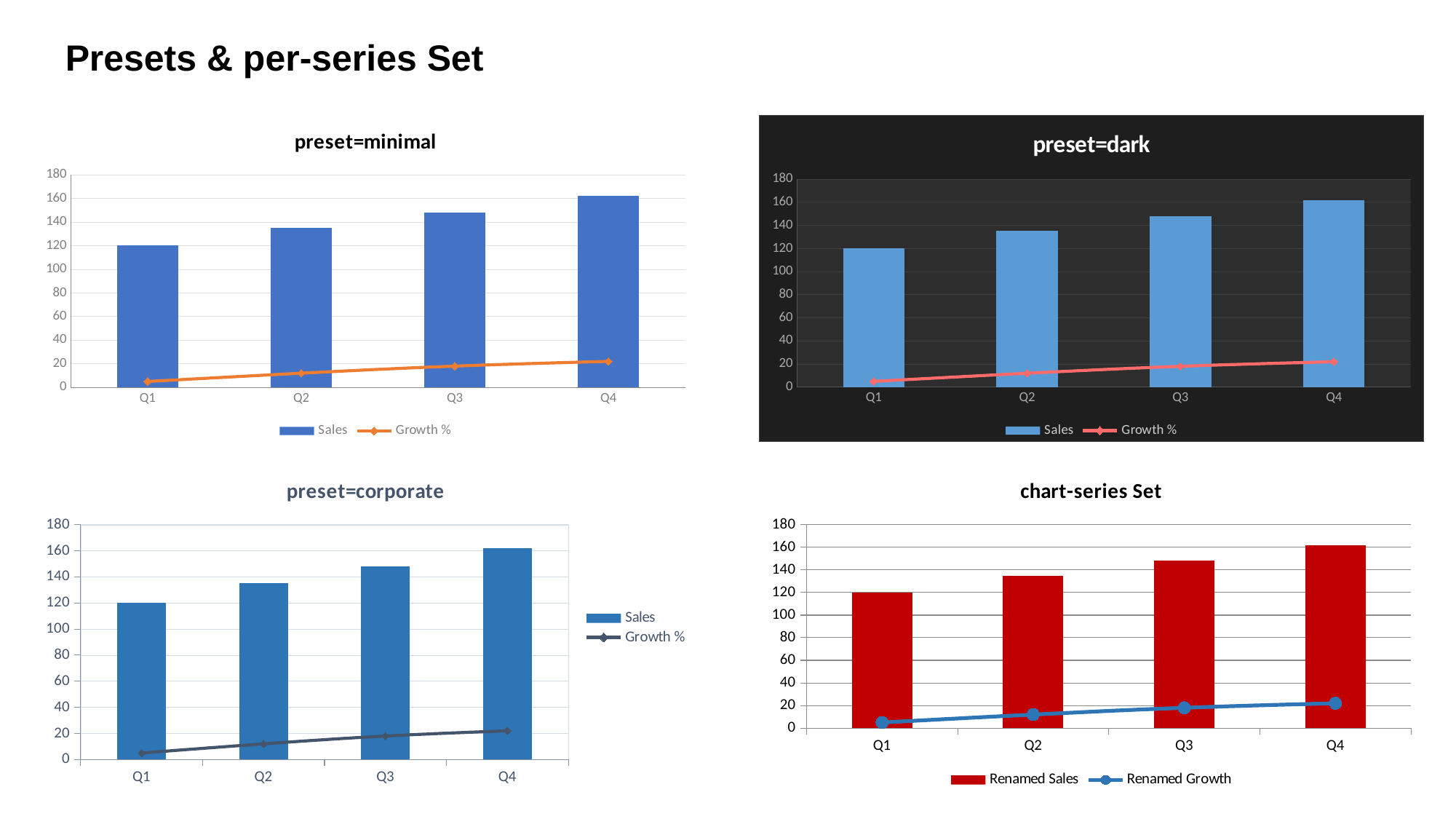

Presets & per-series Set

### Chart: preset=minimal

| Category |  |  |
|---|---|---|
| Q1 | 120.0 | 5.0 |
| Q2 | 135.0 | 12.0 |
| Q3 | 148.0 | 18.0 |
| Q4 | 162.0 | 22.0 |

### Chart: preset=dark

| Category |  |  |
|---|---|---|
| Q1 | 120.0 | 5.0 |
| Q2 | 135.0 | 12.0 |
| Q3 | 148.0 | 18.0 |
| Q4 | 162.0 | 22.0 |

### Chart: preset=corporate

| Category |  |  |
|---|---|---|
| Q1 | 120.0 | 5.0 |
| Q2 | 135.0 | 12.0 |
| Q3 | 148.0 | 18.0 |
| Q4 | 162.0 | 22.0 |

### Chart: chart-series Set

| Category |  |  |
|---|---|---|
| Q1 | 120.0 | 5.0 |
| Q2 | 135.0 | 12.0 |
| Q3 | 148.0 | 18.0 |
| Q4 | 162.0 | 22.0 |